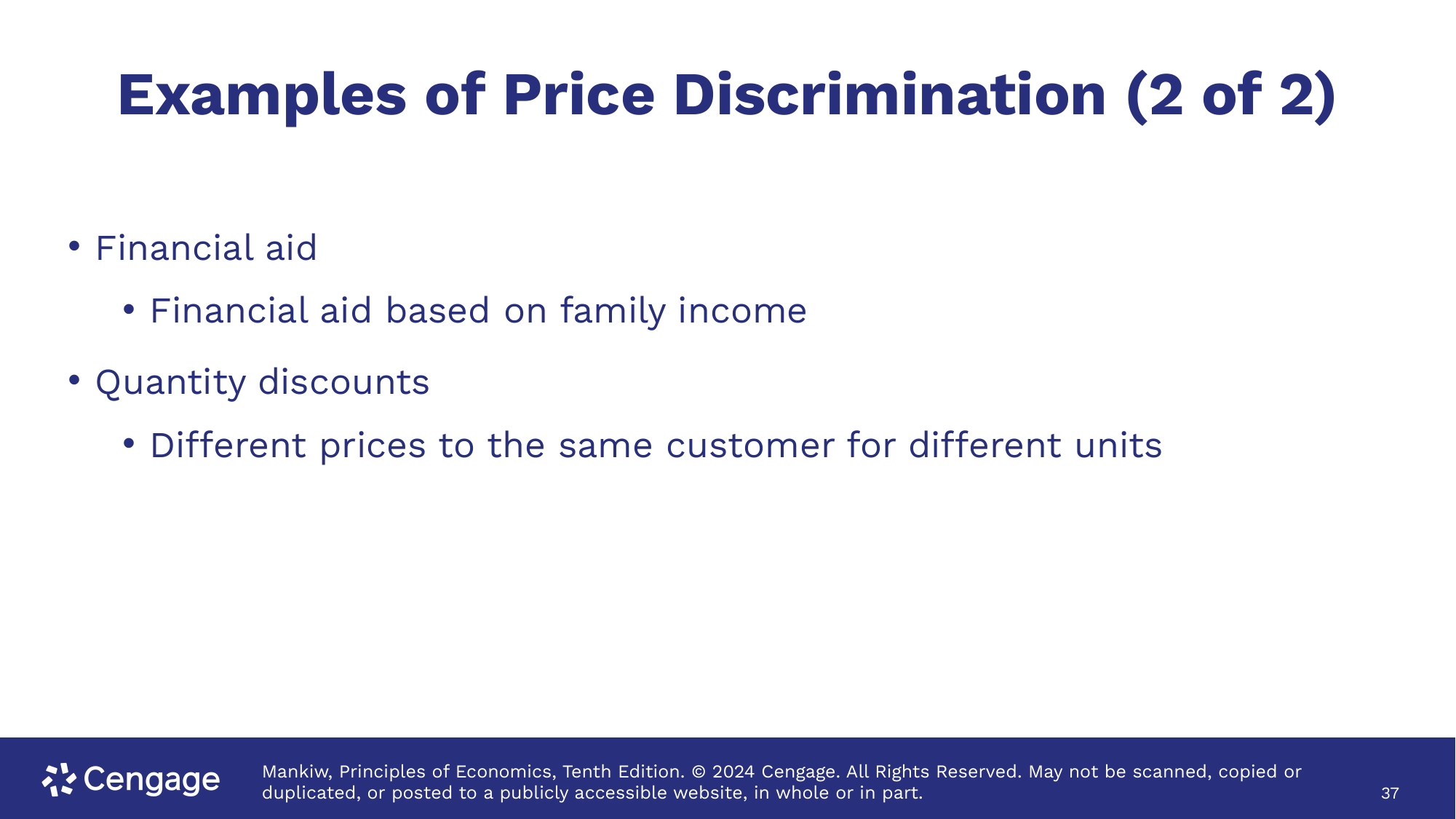

# Examples of Price Discrimination (2 of 2)
Financial aid
Financial aid based on family income
Quantity discounts
Different prices to the same customer for different units